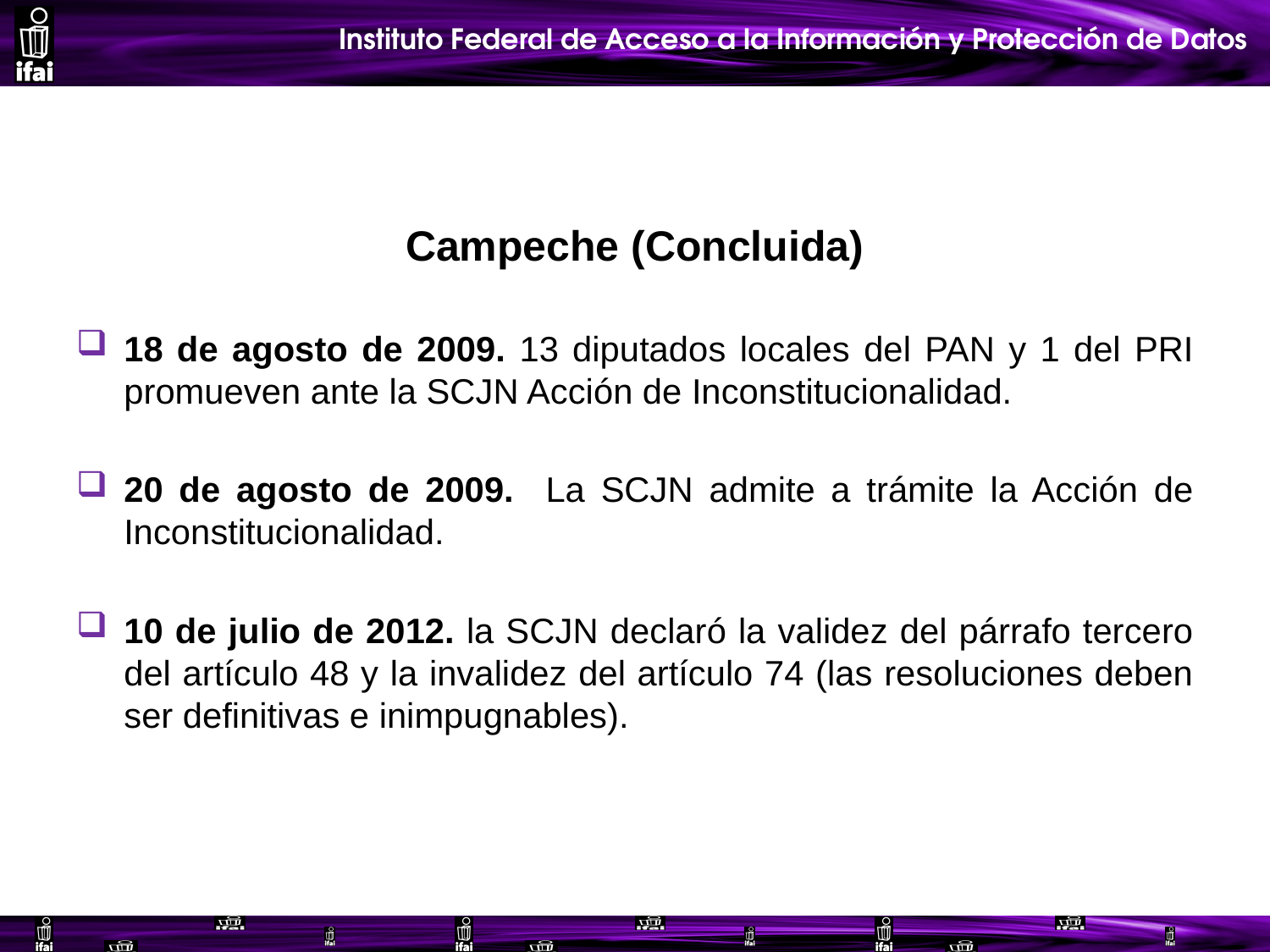

Campeche (Concluida)

18 de agosto de 2009. 13 diputados locales del PAN y 1 del PRI promueven ante la SCJN Acción de Inconstitucionalidad.

20 de agosto de 2009.  La SCJN admite a trámite la Acción de Inconstitucionalidad.

10 de julio de 2012. la SCJN declaró la validez del párrafo tercero del artículo 48 y la invalidez del artículo 74 (las resoluciones deben ser definitivas e inimpugnables).